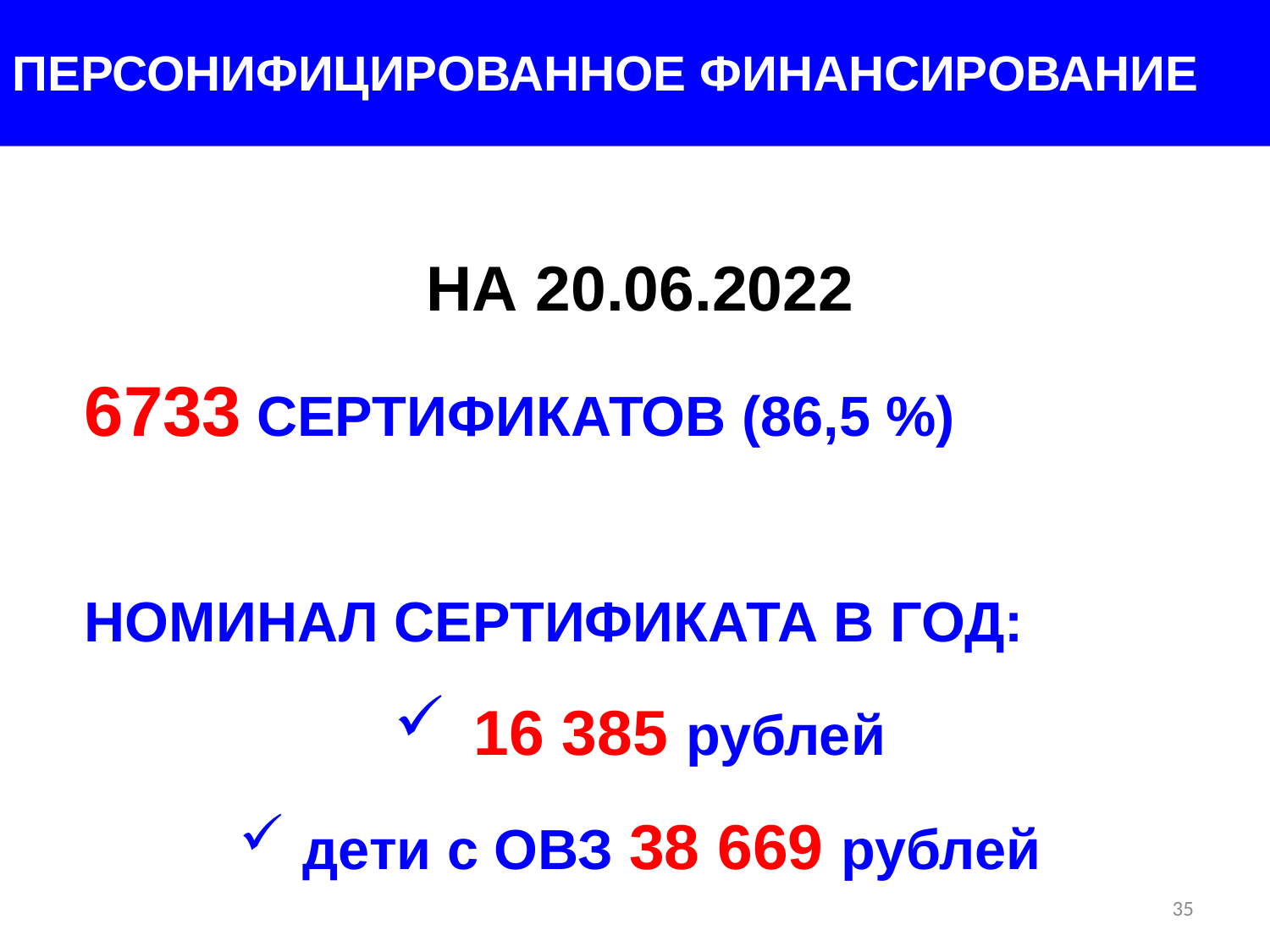

ПЕРСОНИФИЦИРОВАННОЕ ФИНАНСИРОВАНИЕ
НА 20.06.2022
6733 СЕРТИФИКАТОВ (86,5 %)

НОМИНАЛ СЕРТИФИКАТА В ГОД:
16 385 рублей
дети с ОВЗ 38 669 рублей
35